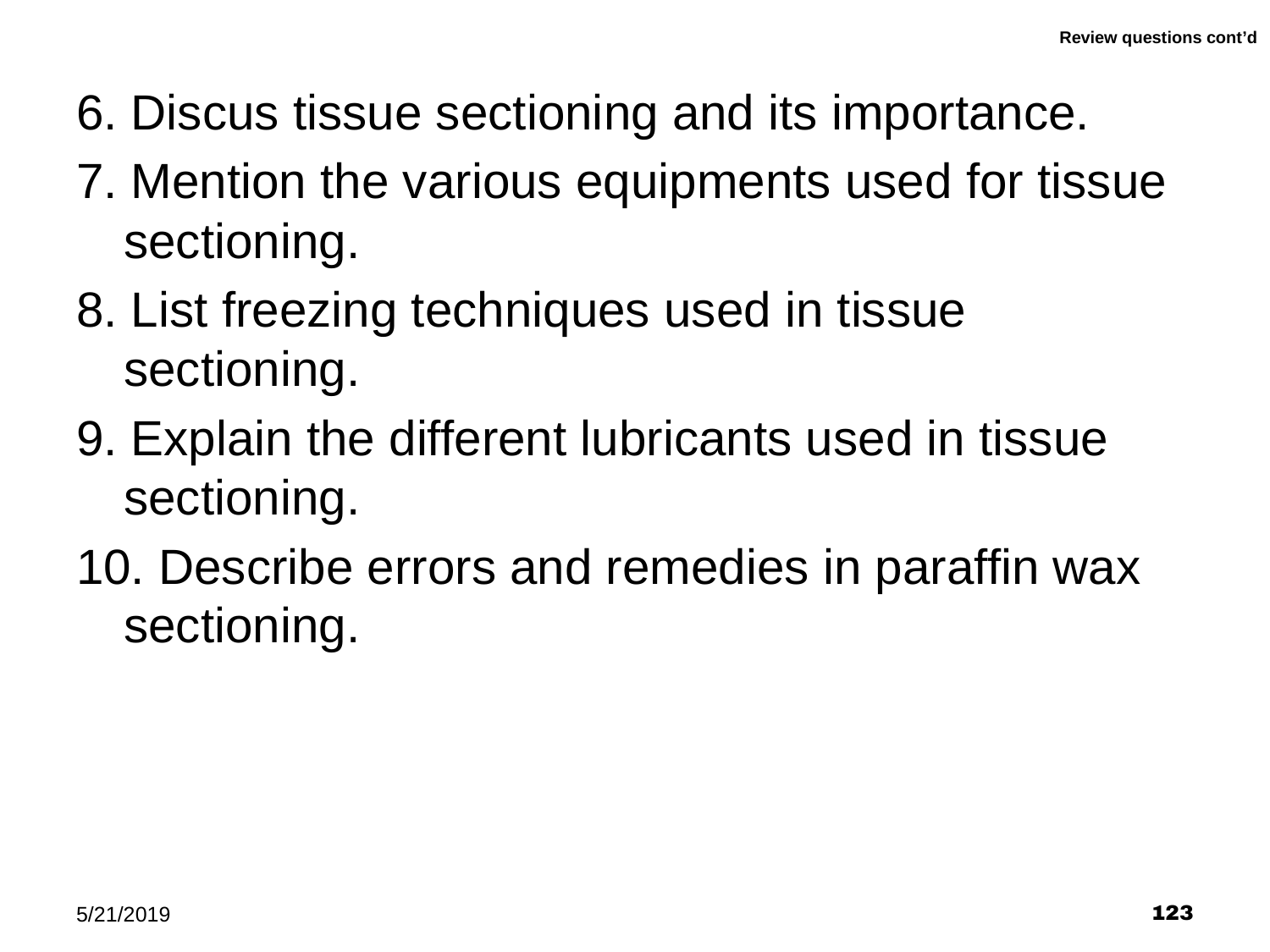

# Review questions cont’d
6. Discus tissue sectioning and its importance.
7. Mention the various equipments used for tissue sectioning.
8. List freezing techniques used in tissue sectioning.
9. Explain the different lubricants used in tissue sectioning.
10. Describe errors and remedies in paraffin wax sectioning.
5/21/2019
123